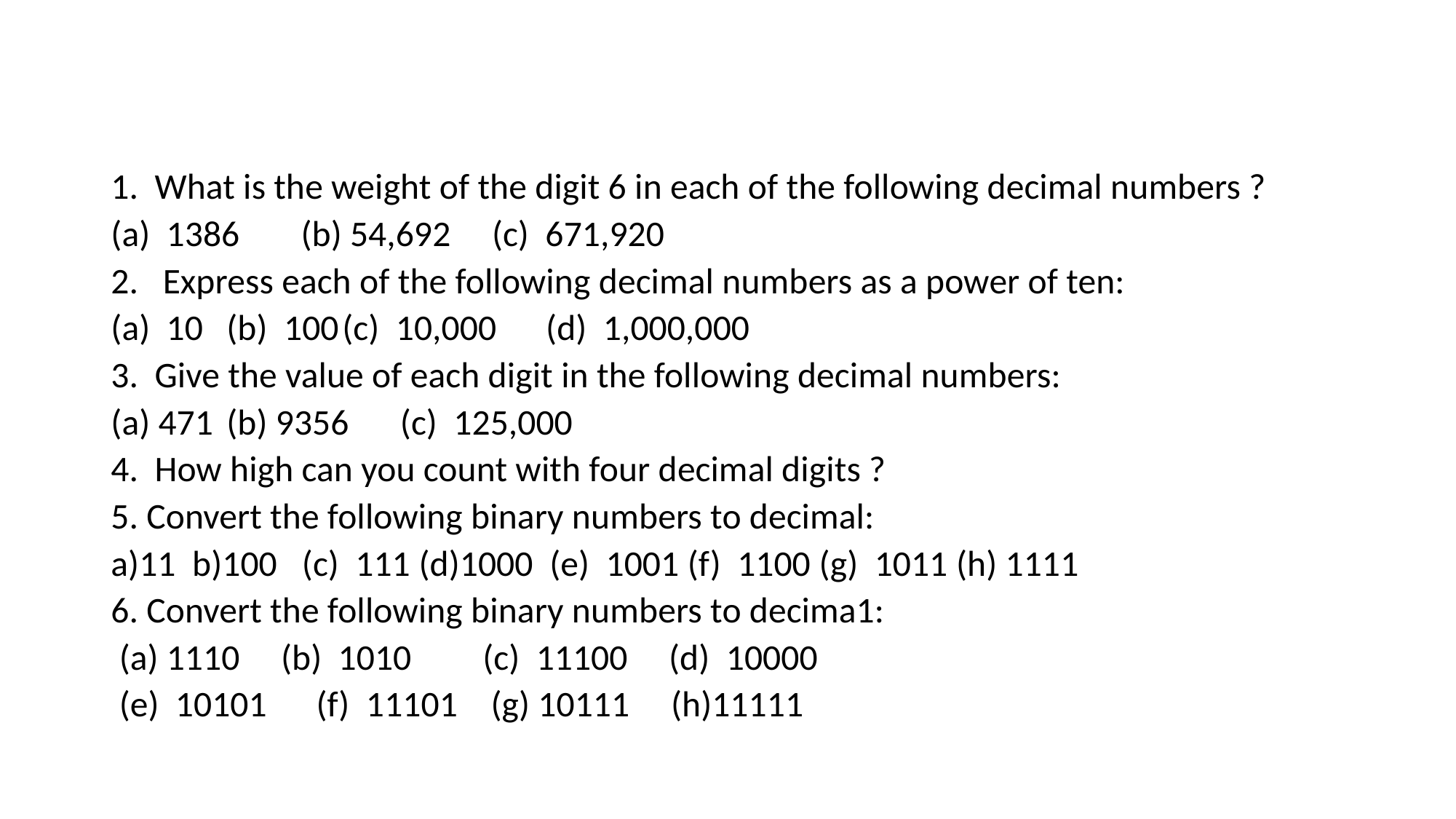

#
1.  What is the weight of the digit 6 in each of the following decimal numbers ?
(a)  1386	  (b) 54,692     (c)  671,920
2.   Express each of the following decimal numbers as a power of ten:
(a)  10	(b)  100	(c)  10,000      (d)  1,000,000
3.  Give the value of each digit in the following decimal numbers:
(a) 471	(b) 9356	(c)  125,000
4.  How high can you count with four decimal digits ?
5. Convert the following binary numbers to decimal:
a)11  b)100   (c)  111 (d)1000  (e)  1001 (f)  1100 (g)  1011 (h) 1111
6. Convert the following binary numbers to decima1:
 (a) 1110     (b)  1010	   (c)  11100     (d)  10000
 (e)  10101      (f)  11101    (g) 10111     (h)11111